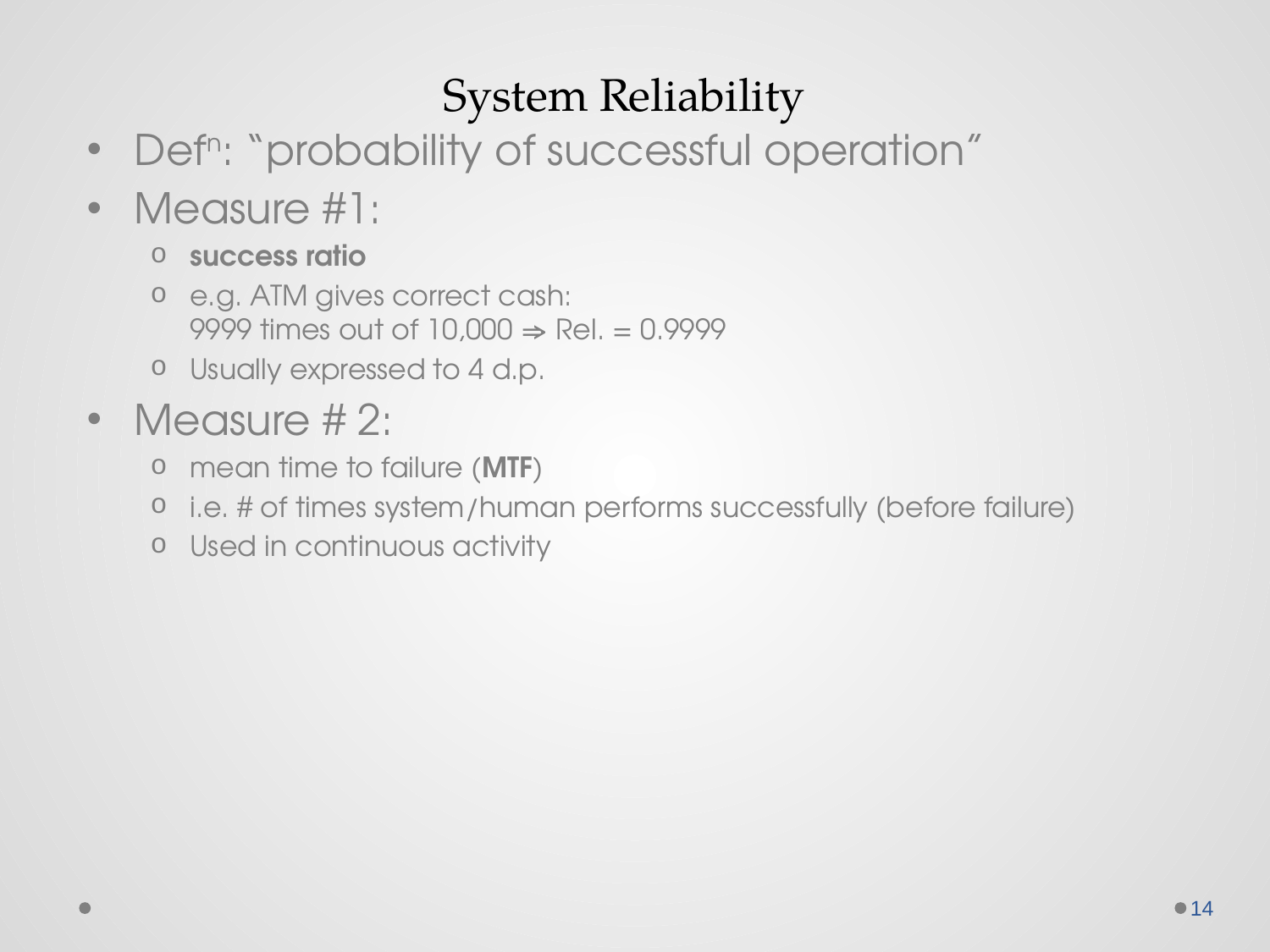

# System Reliability

Defn: “probability of successful operation”
Measure #1:
success ratio
e.g. ATM gives correct cash:
9999 times out of 10,000 ⇒ Rel. = 0.9999
Usually expressed to 4 d.p.
Measure # 2:
mean time to failure (MTF)
i.e. # of times system/human performs successfully (before failure)
Used in continuous activity
14